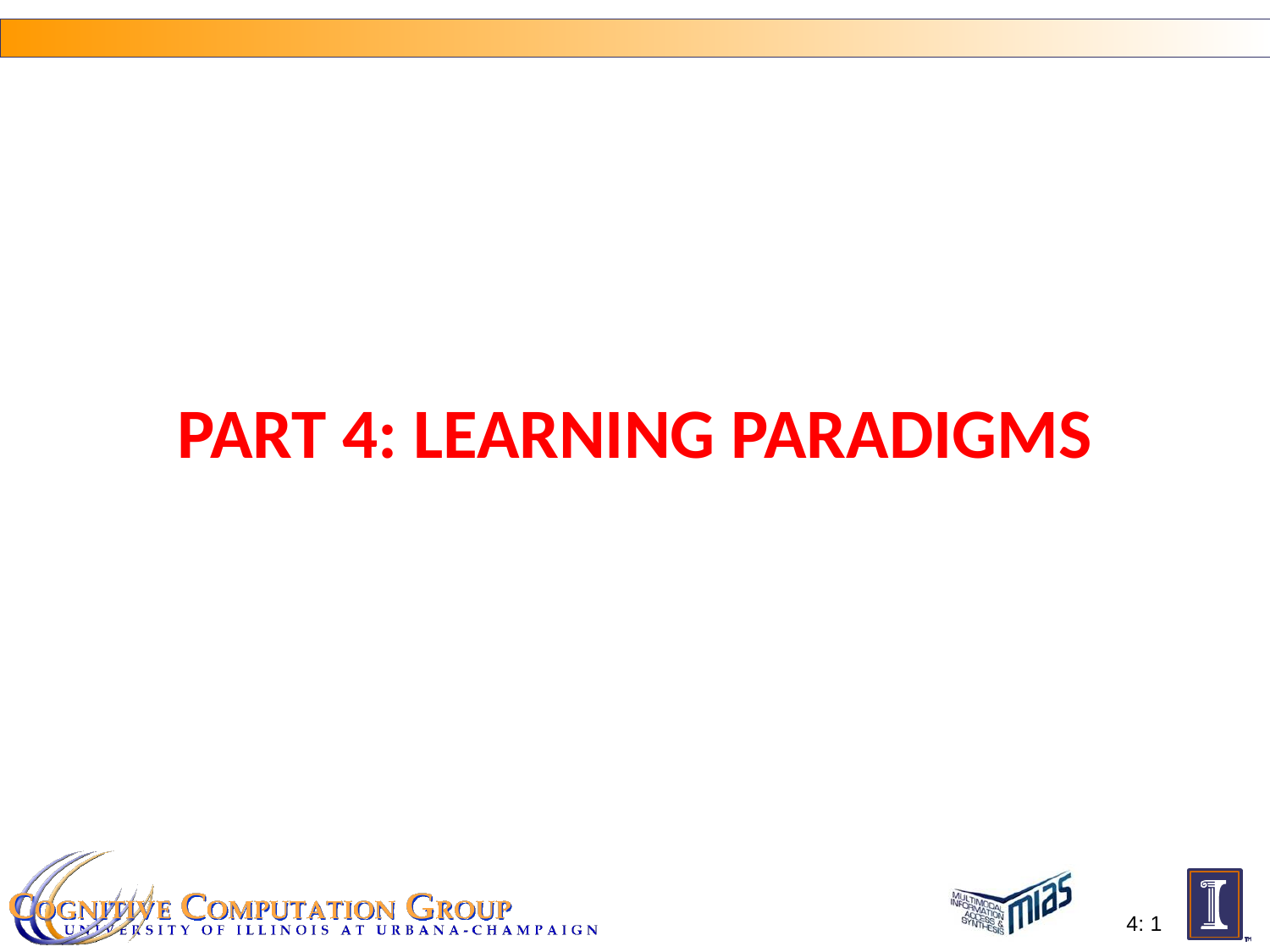

# Part 4: Learning Paradigms
4: 1